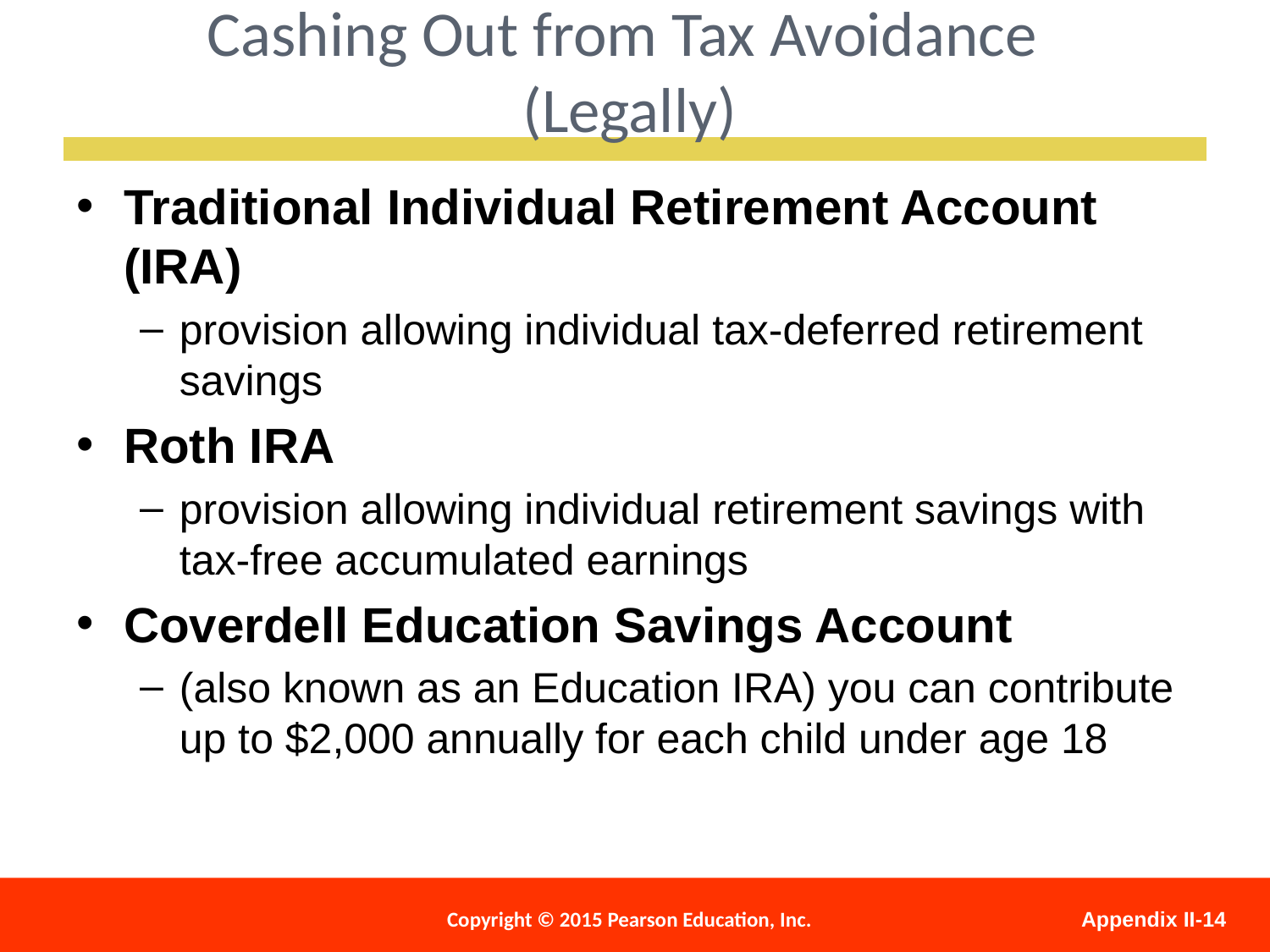

Cashing Out from Tax Avoidance
(Legally)
Traditional Individual Retirement Account (IRA)
provision allowing individual tax-deferred retirement savings
Roth IRA
provision allowing individual retirement savings with tax-free accumulated earnings
Coverdell Education Savings Account
(also known as an Education IRA) you can contribute up to $2,000 annually for each child under age 18